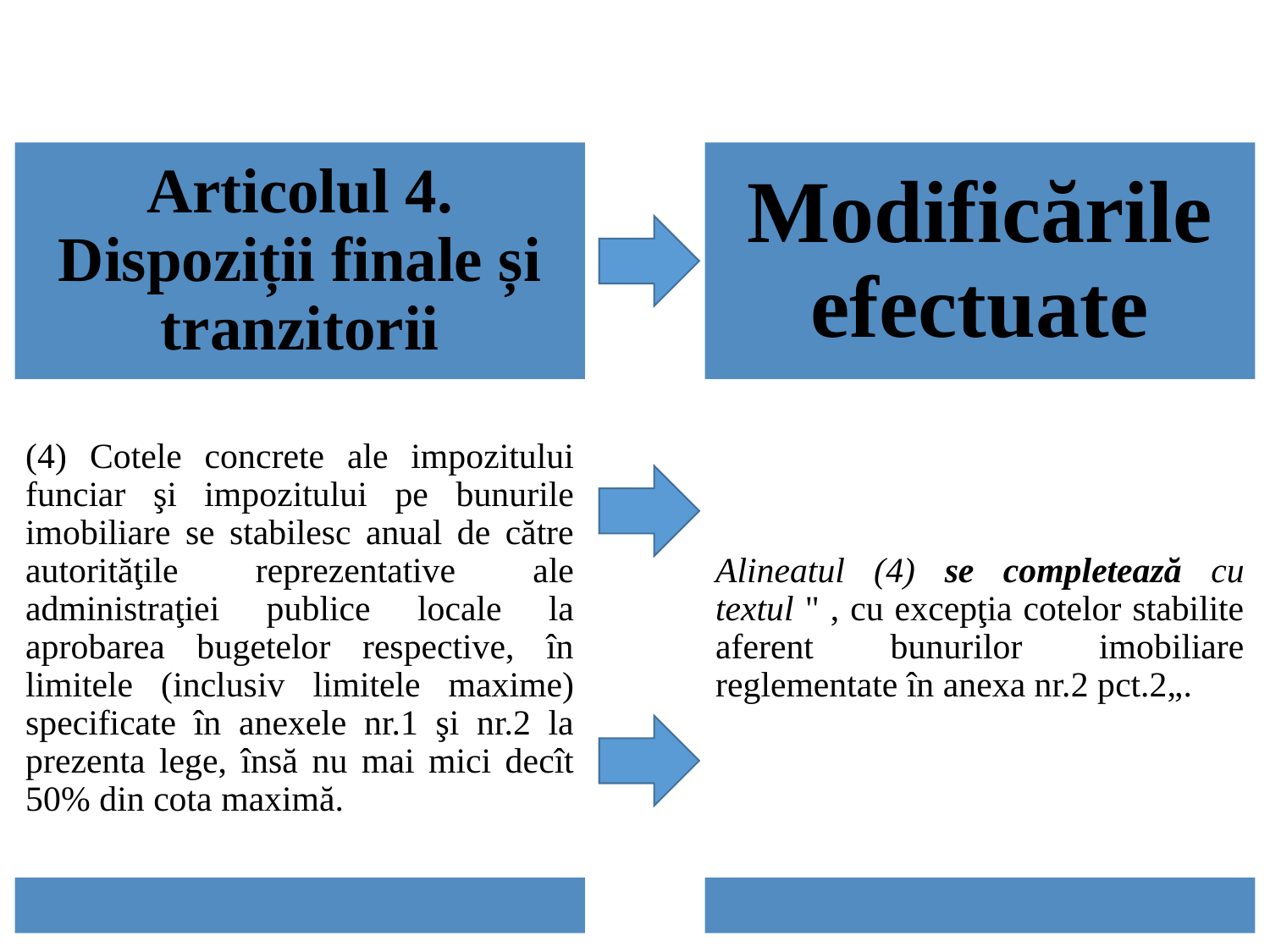

Articolul 4. Dispoziții finale și tranzitorii
(4) Cotele concrete ale impozitului funciar şi impozitului pe bunurile imobiliare se stabilesc anual de către autorităţile reprezentative ale administraţiei publice locale la aprobarea bugetelor respective, în limitele (inclusiv limitele maxime) specificate în anexele nr.1 şi nr.2 la prezenta lege, însă nu mai mici decît 50% din cota maximă.
Modificările efectuate
Alineatul (4) se completează cu textul " , cu excepţia cotelor stabilite aferent bunurilor imobiliare reglementate în anexa nr.2 pct.2„.

45